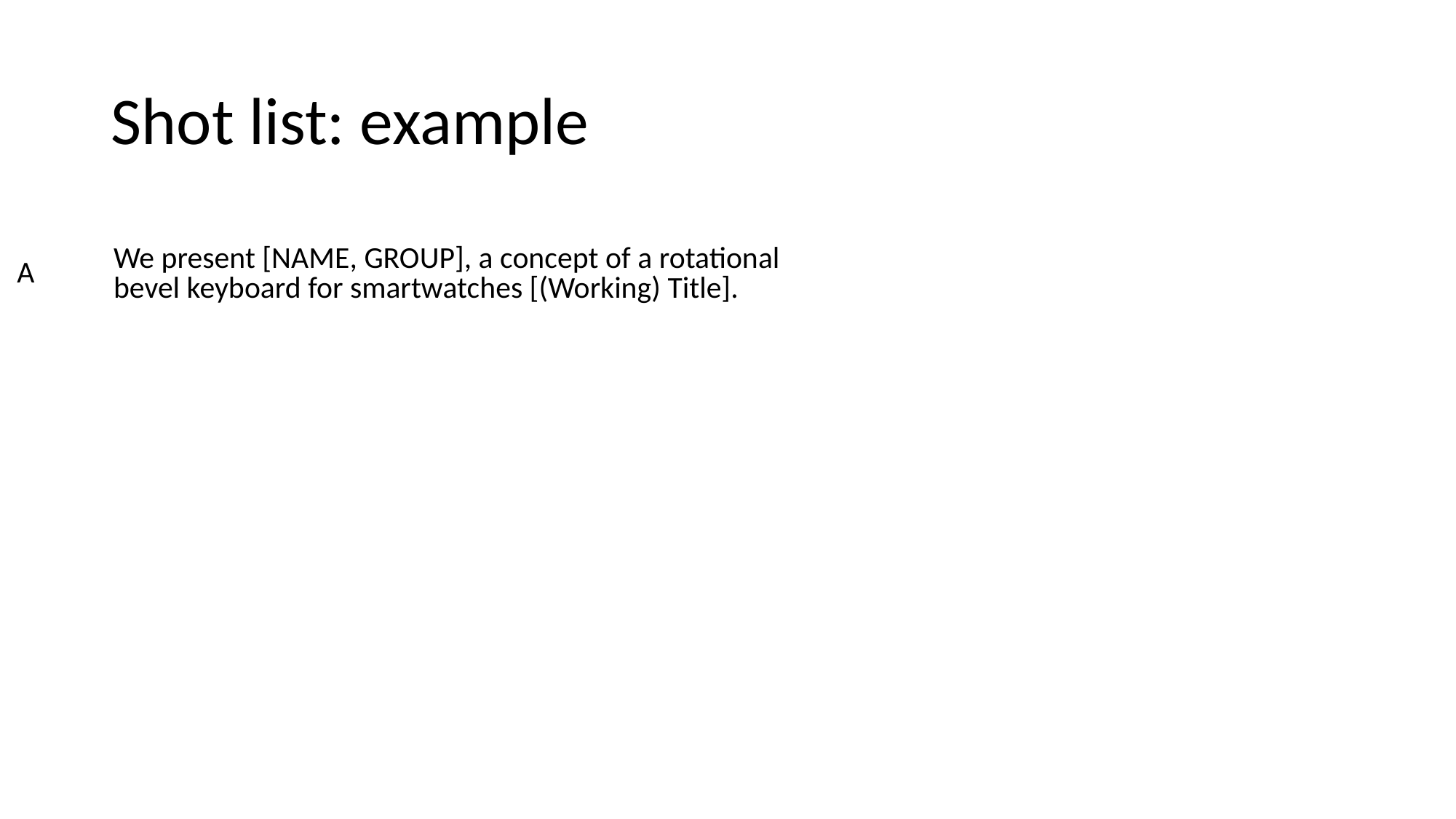

# Shot list: example
| Shot | Shot content | Detailed content |
| --- | --- | --- |
| A | We present [NAME, GROUP], a concept of a rotational bevel keyboard for smartwatches [(Working) Title]. |  |